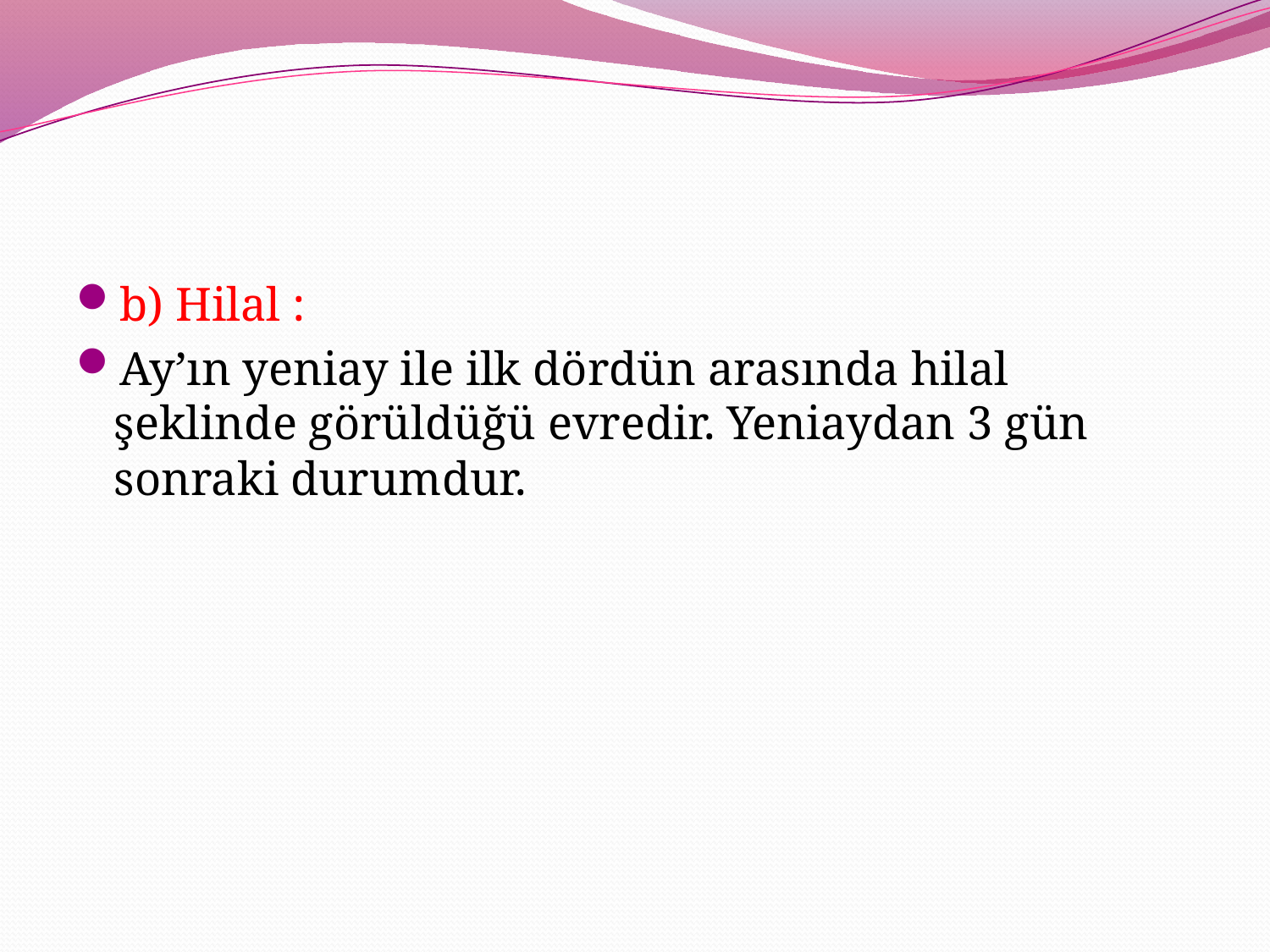

b) Hilal :
Ay’ın yeniay ile ilk dördün arasında hilal şeklinde görüldüğü evredir. Yeniaydan 3 gün sonraki durumdur.